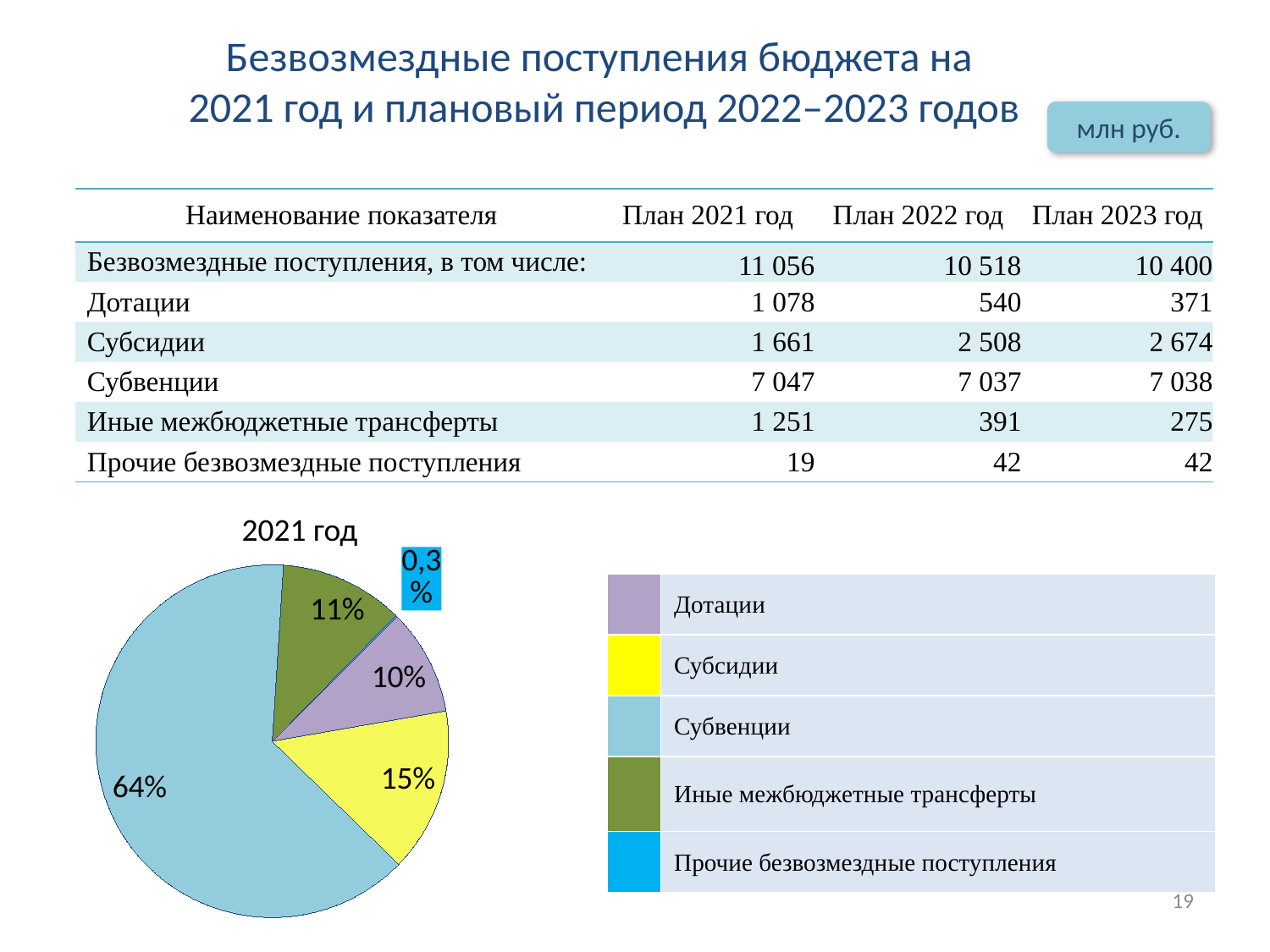

# Безвозмездные поступления бюджета на 2021 год и плановый период 2022–2023 годов
млн руб.
| Наименование показателя | План 2021 год | План 2022 год | План 2023 год |
| --- | --- | --- | --- |
| Безвозмездные поступления, в том числе: | 11 056 | 10 518 | 10 400 |
| Дотации | 1 078 | 540 | 371 |
| Субсидии | 1 661 | 2 508 | 2 674 |
| Субвенции | 7 047 | 7 037 | 7 038 |
| Иные межбюджетные трансферты | 1 251 | 391 | 275 |
| Прочие безвозмездные поступления | 19 | 42 | 42 |
2021 год

### Chart

| Category | Безвозмедные поступления в 2020 году |
|---|---|
| Дотации   | 1078.0 |
| Субсидии   | 1661.0 |
| Субвенции   | 7047.0 |
| Иные межбюджетные трансферты
 | 1251.0 |
| Прочие безвозмездные поступления  | 19.0 |
|  | Дотации |
| --- | --- |
|  | Субсидии |
|  | Субвенции |
|  | Иные межбюджетные трансферты |
|  | Прочие безвозмездные поступления |
19